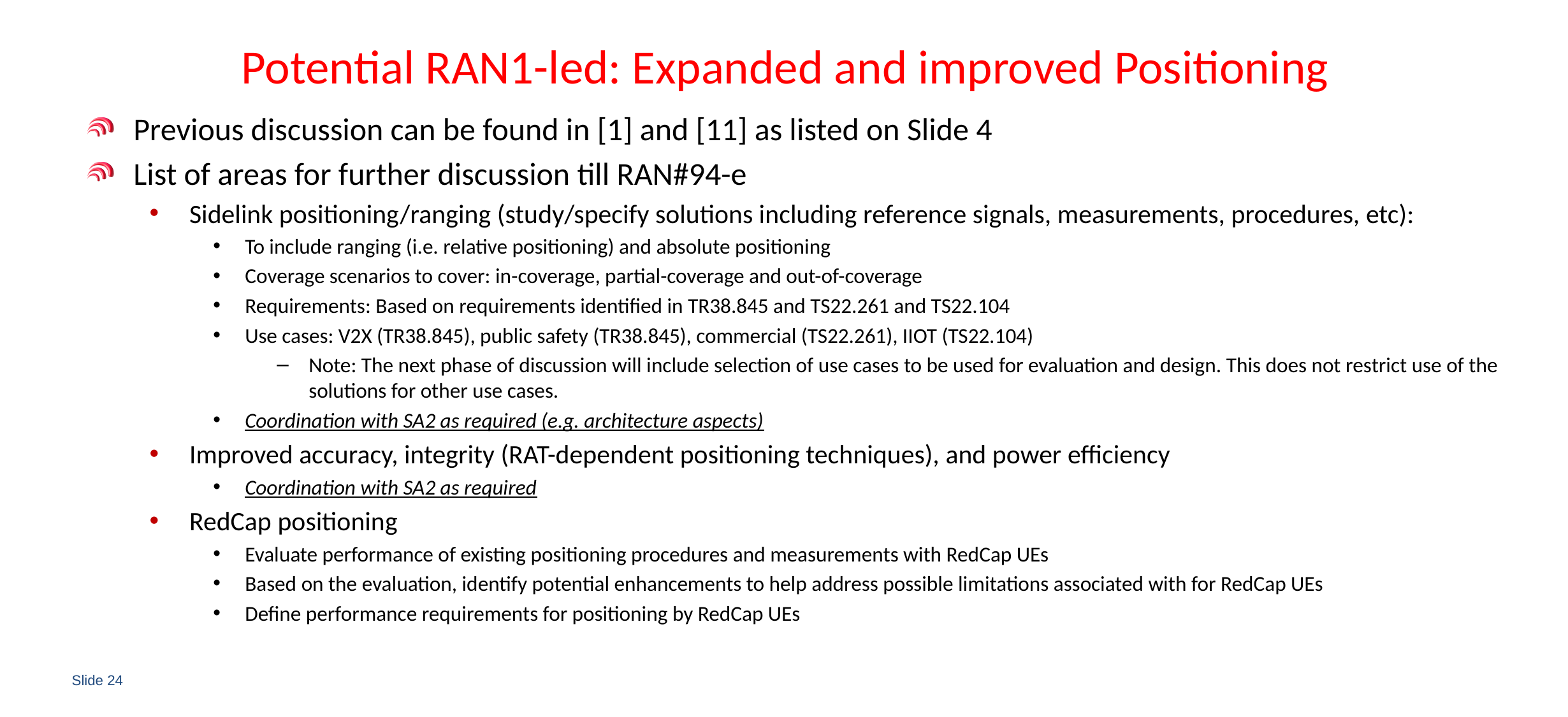

# Potential RAN1-led: Expanded and improved Positioning
Previous discussion can be found in [1] and [11] as listed on Slide 4
List of areas for further discussion till RAN#94-e
Sidelink positioning/ranging (study/specify solutions including reference signals, measurements, procedures, etc):
To include ranging (i.e. relative positioning) and absolute positioning
Coverage scenarios to cover: in-coverage, partial-coverage and out-of-coverage
Requirements: Based on requirements identified in TR38.845 and TS22.261 and TS22.104
Use cases: V2X (TR38.845), public safety (TR38.845), commercial (TS22.261), IIOT (TS22.104)
Note: The next phase of discussion will include selection of use cases to be used for evaluation and design. This does not restrict use of the solutions for other use cases.
Coordination with SA2 as required (e.g. architecture aspects)
Improved accuracy, integrity (RAT-dependent positioning techniques), and power efficiency
Coordination with SA2 as required
RedCap positioning
Evaluate performance of existing positioning procedures and measurements with RedCap UEs
Based on the evaluation, identify potential enhancements to help address possible limitations associated with for RedCap UEs
Define performance requirements for positioning by RedCap UEs